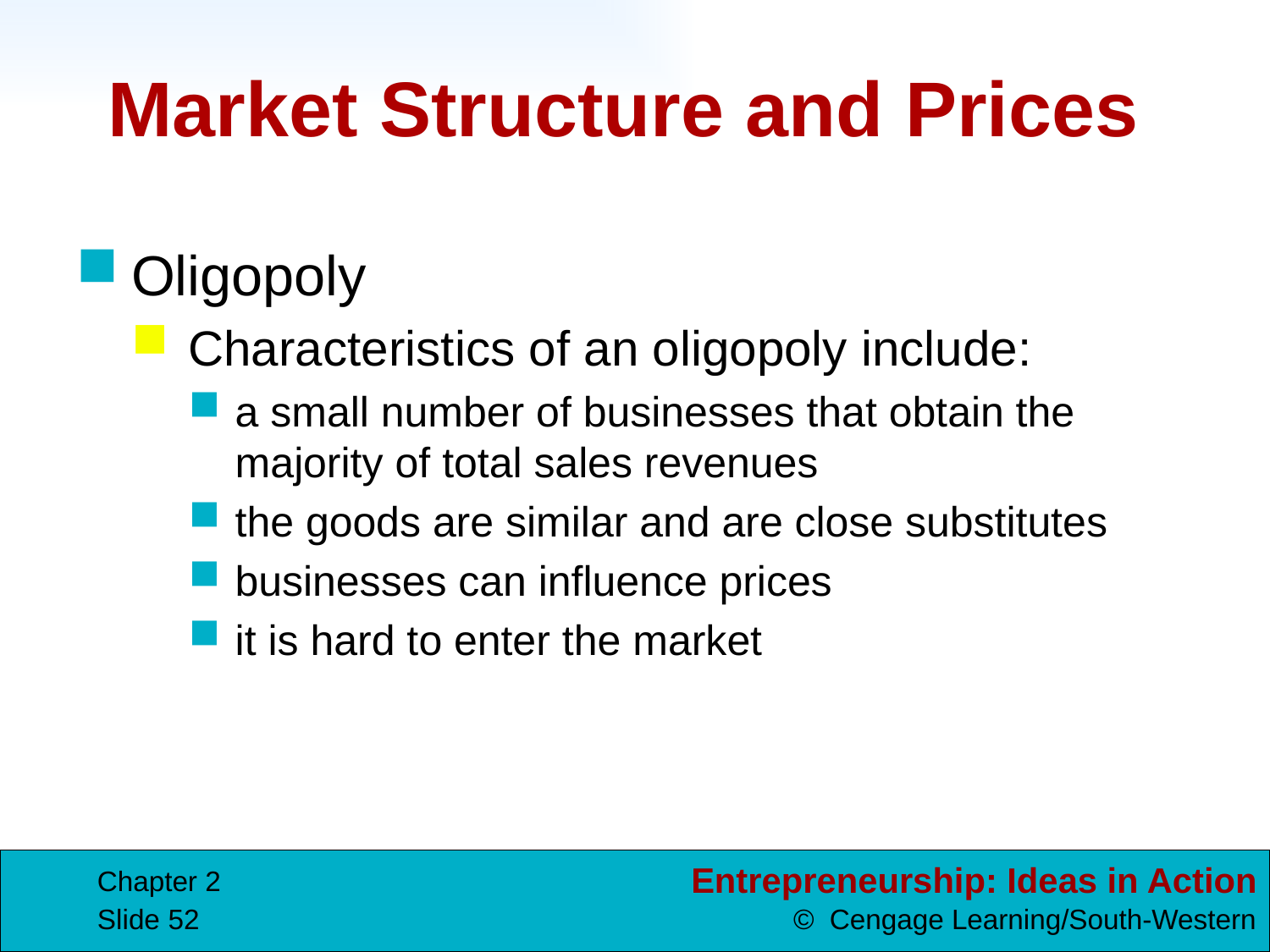

# Market Structure and Prices

Oligopoly
Characteristics of an oligopoly include:
a small number of businesses that obtain the majority of total sales revenues
the goods are similar and are close substitutes
businesses can influence prices
it is hard to enter the market
Chapter 2
Slide 52